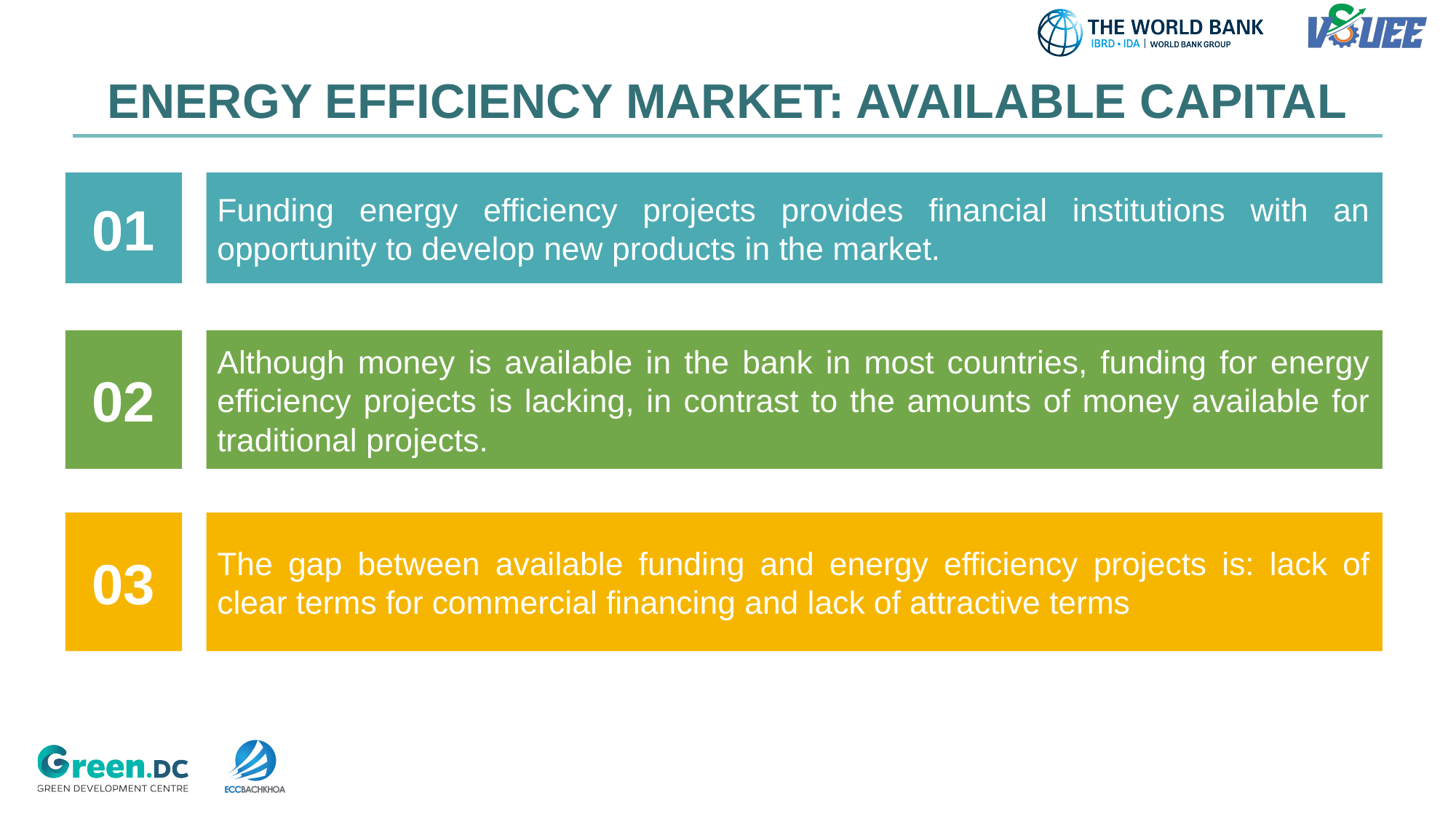

ENERGY EFFICIENCY MARKET: AVAILABLE CAPITAL
01
Funding energy efficiency projects provides financial institutions with an opportunity to develop new products in the market.

02
Although money is available in the bank in most countries, funding for energy efficiency projects is lacking, in contrast to the amounts of money available for traditional projects.
03
The gap between available funding and energy efficiency projects is: lack of clear terms for commercial financing and lack of attractive terms